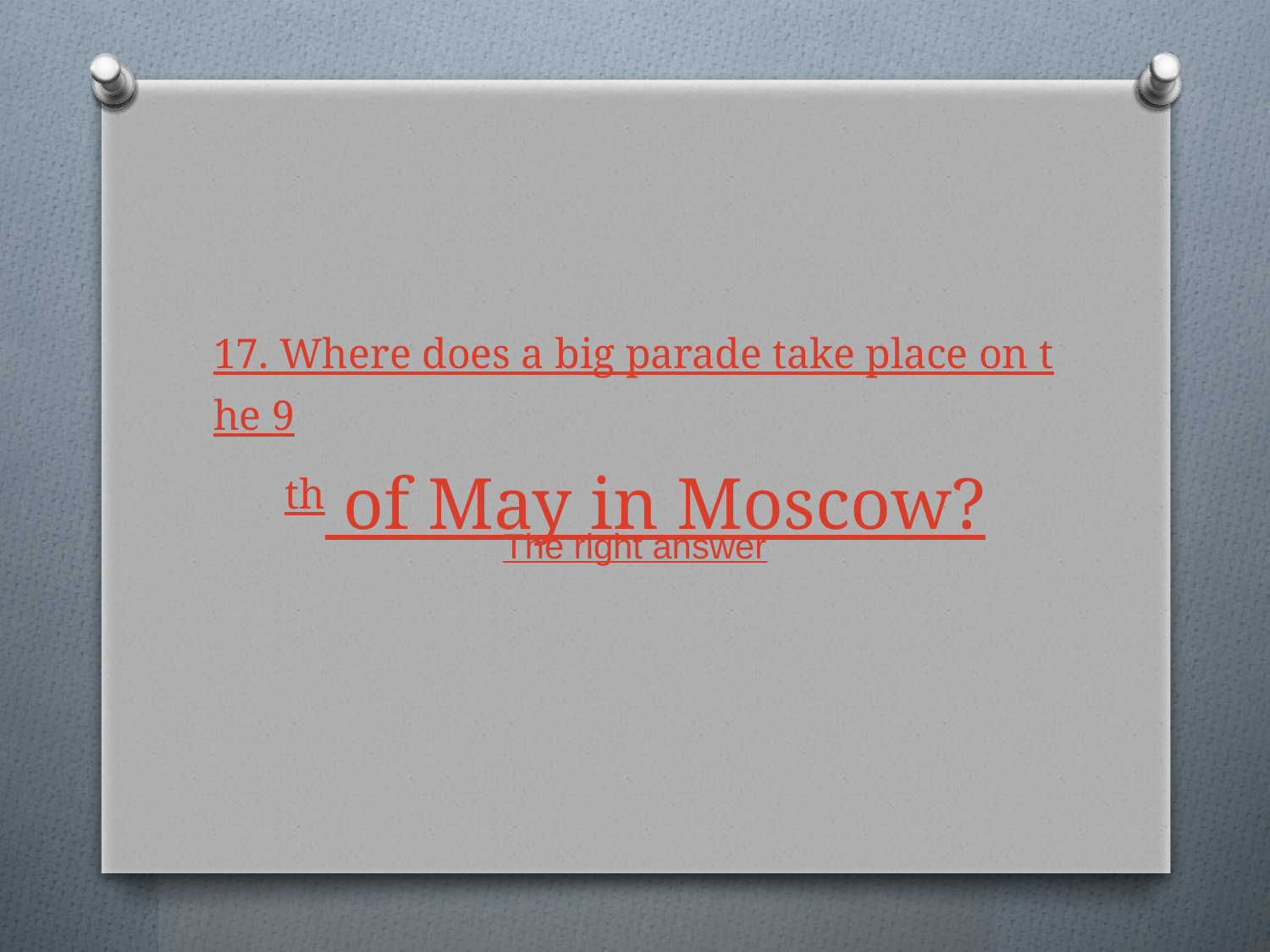

# 17. Where does a big parade take place on the 9th of May in Moscow?
The right answer